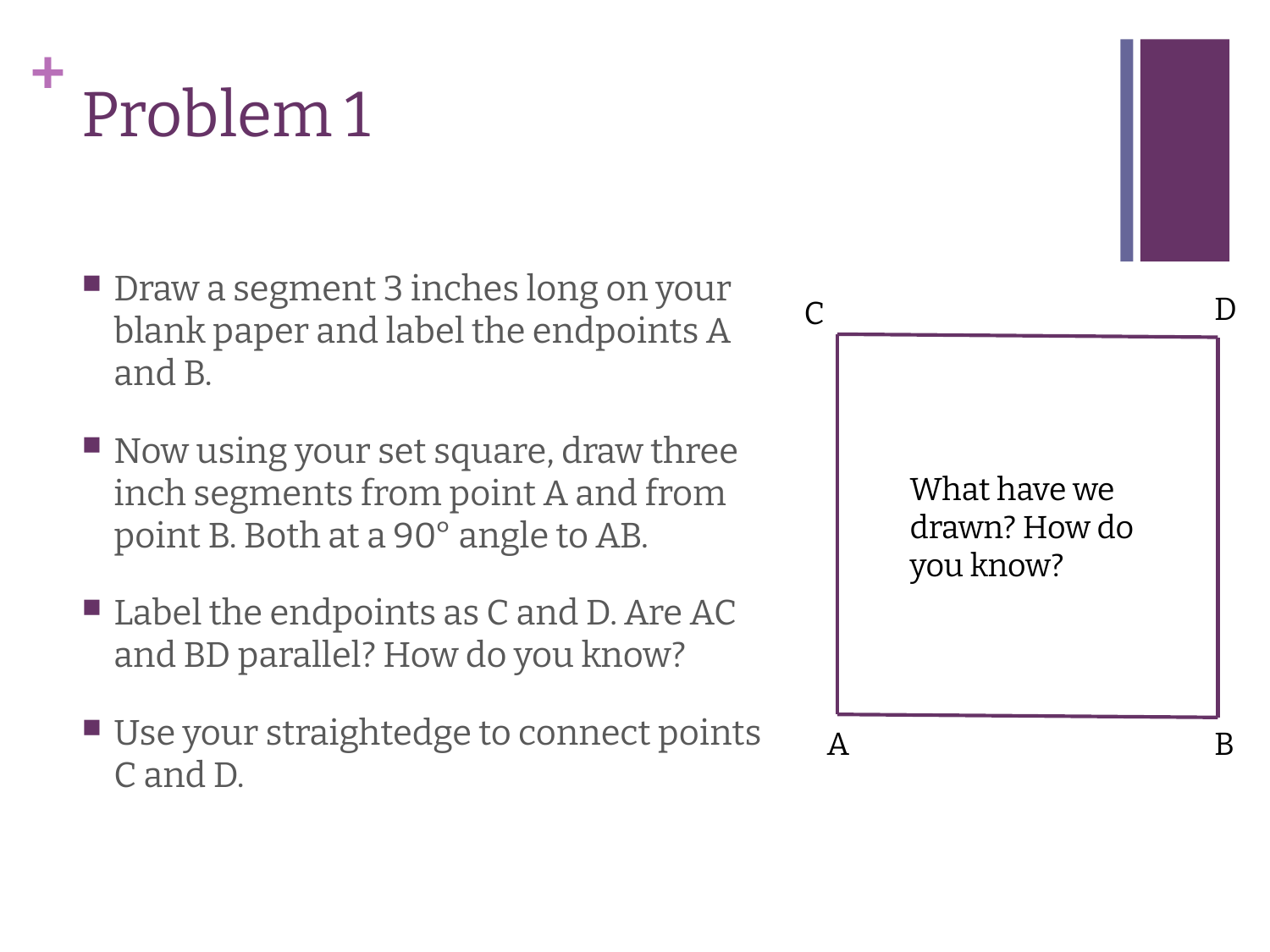

# Problem 1
Draw a segment 3 inches long on your blank paper and label the endpoints A and B.
Now using your set square, draw three inch segments from point A and from point B. Both at a 90° angle to AB.
Label the endpoints as C and D. Are AC and BD parallel? How do you know?
Use your straightedge to connect points C and D.
D
C
What have we drawn? How do you know?
A
B